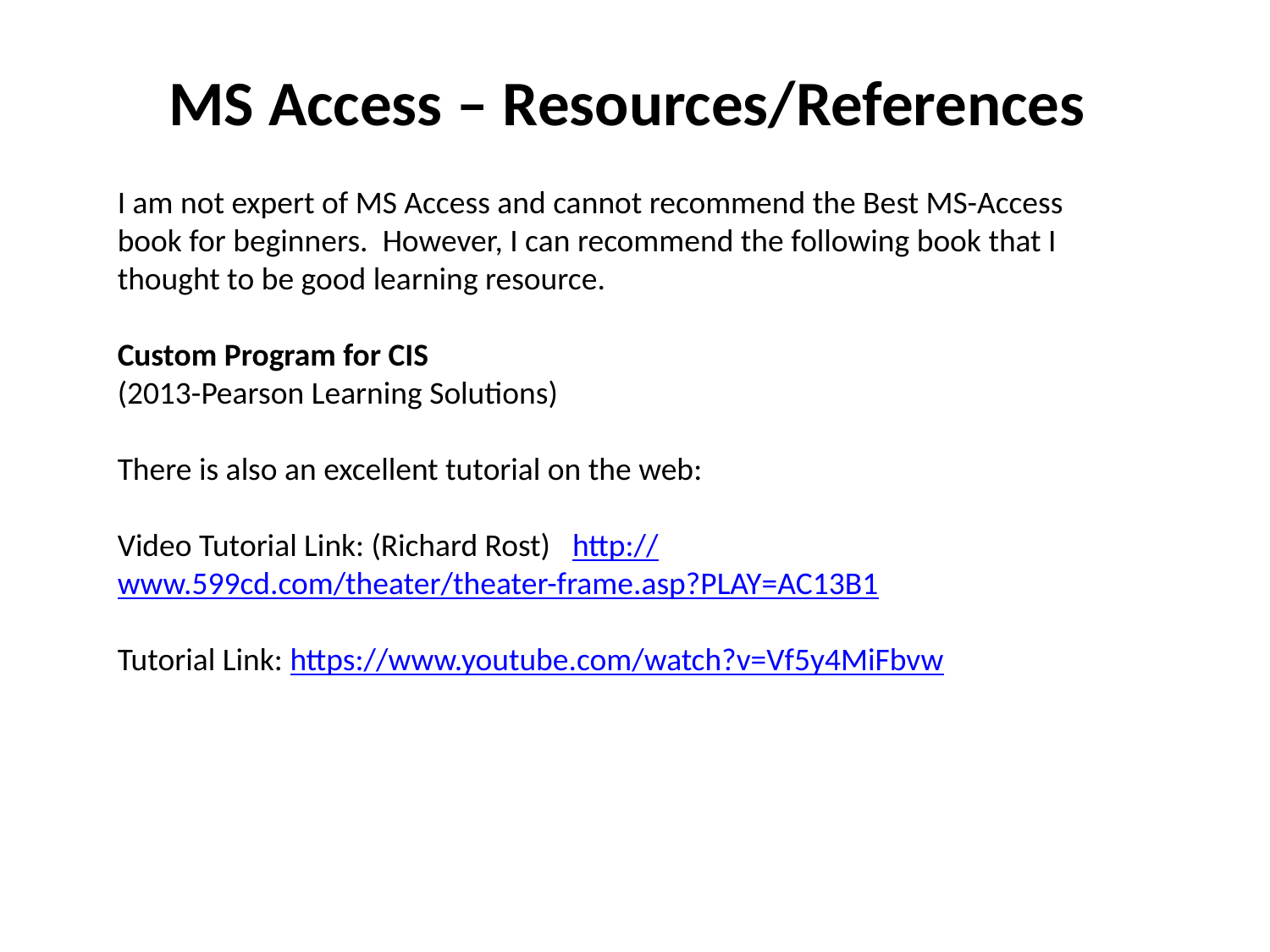

# MS Access – Resources/References
I am not expert of MS Access and cannot recommend the Best MS-Access book for beginners.  However, I can recommend the following book that I thought to be good learning resource.

Custom Program for CIS
(2013-Pearson Learning Solutions)

There is also an excellent tutorial on the web:

Video Tutorial Link: (Richard Rost)   http://www.599cd.com/theater/theater-frame.asp?PLAY=AC13B1

Tutorial Link: https://www.youtube.com/watch?v=Vf5y4MiFbvw